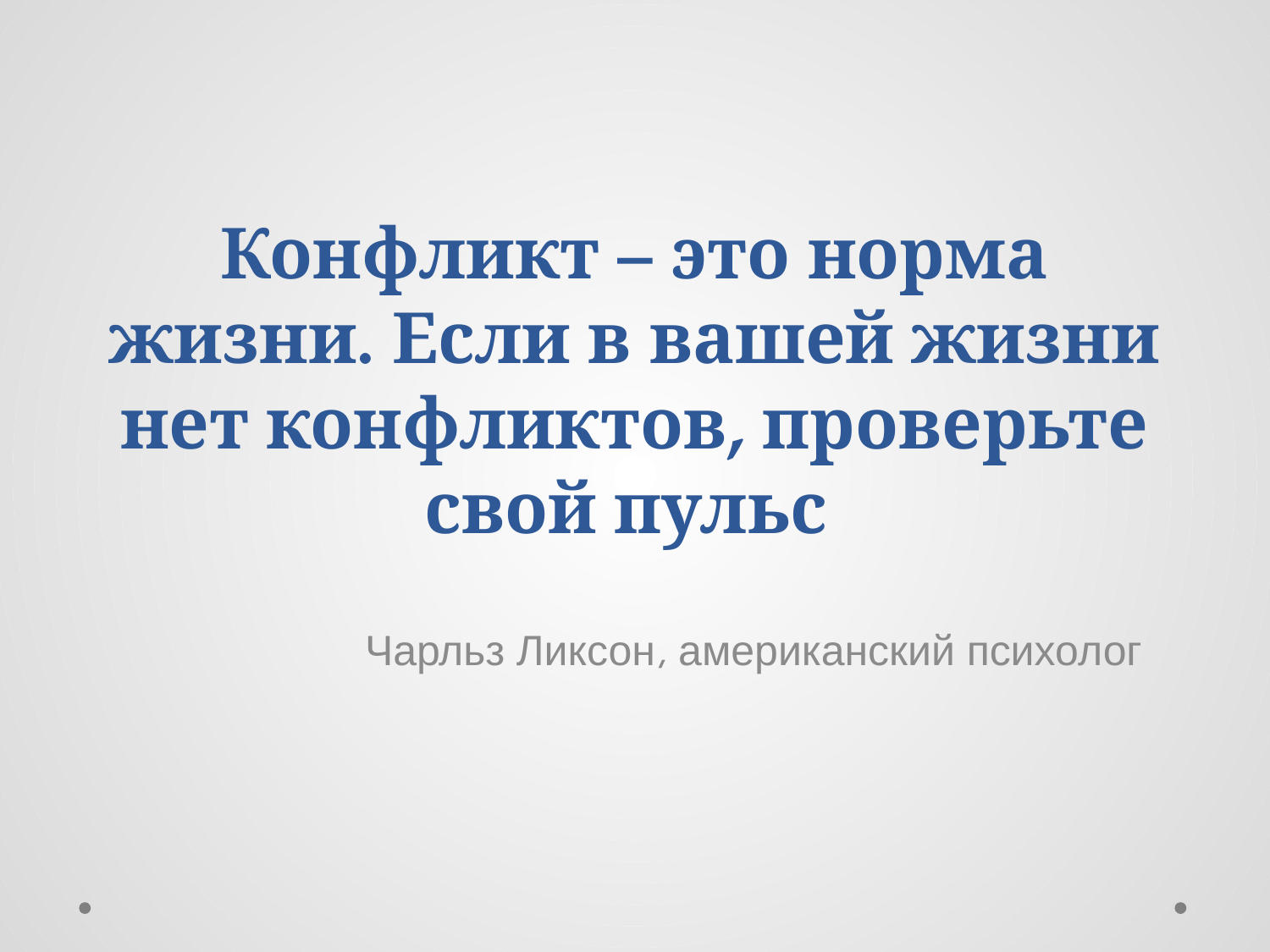

# Конфликт – это норма жизни. Если в вашей жизни нет конфликтов, проверьте свой пульс
Чарльз Ликсон, американский психолог